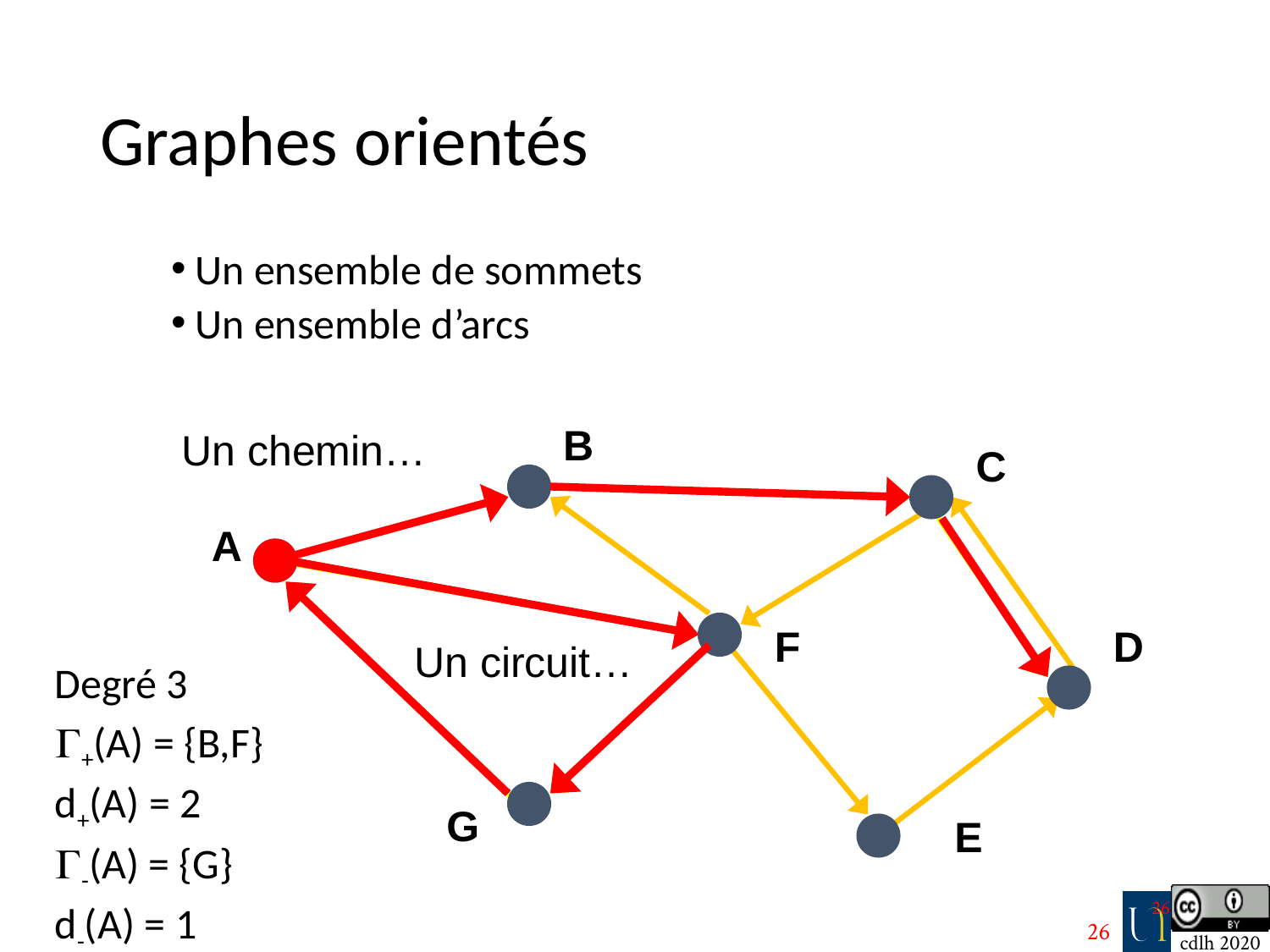

# Graphes orientés
Un ensemble de sommets
Un ensemble d’arcs
B
Un chemin…

C

Degré 3
Γ+(A) = {B,F}
d+(A) = 2
Γ-(A) = {G}
d-(A) = 1

A

Un circuit…

F
D

G
E

26